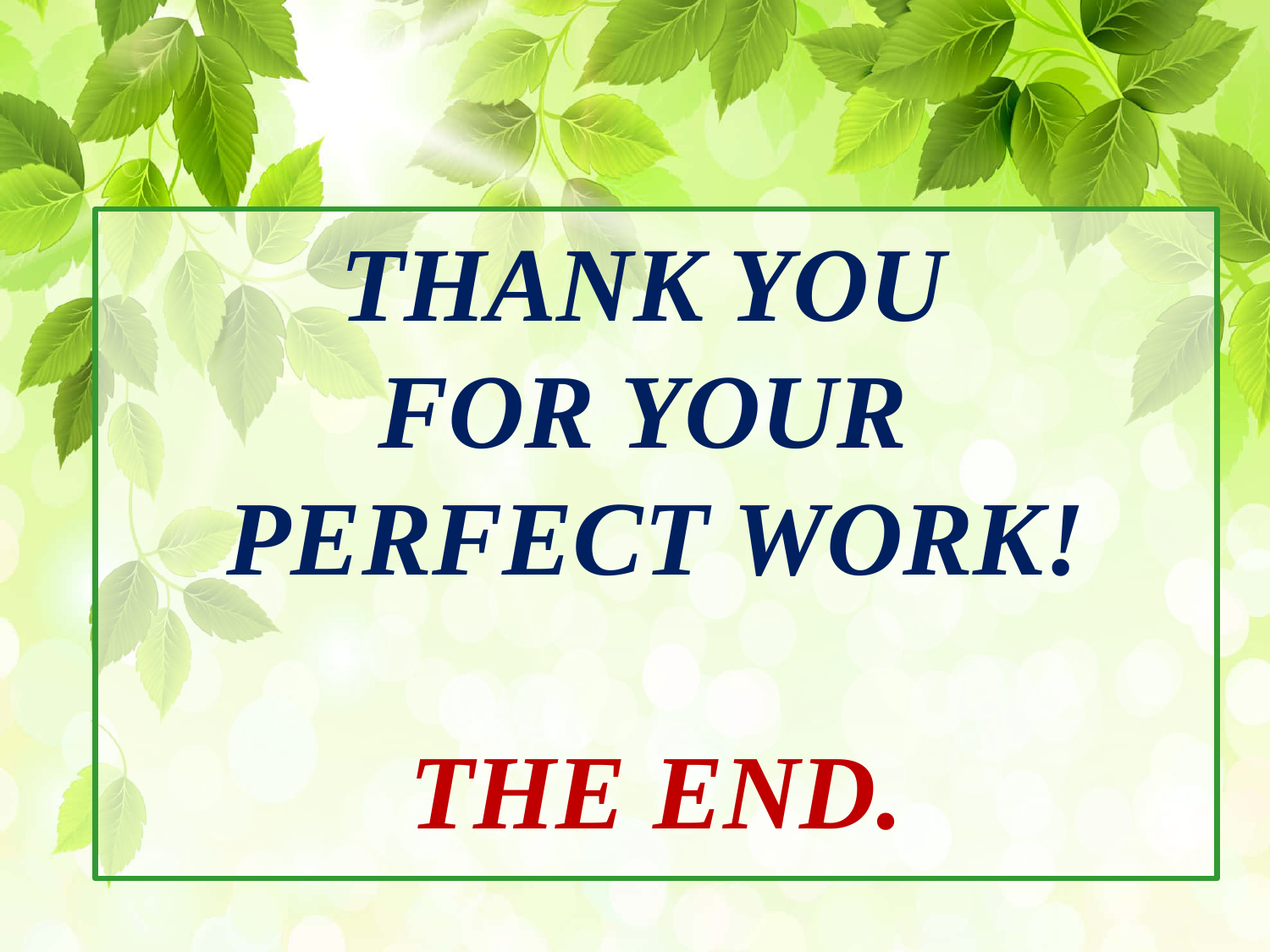

THANK YOU
FOR YOUR
PERFECT WORK!

THE END.